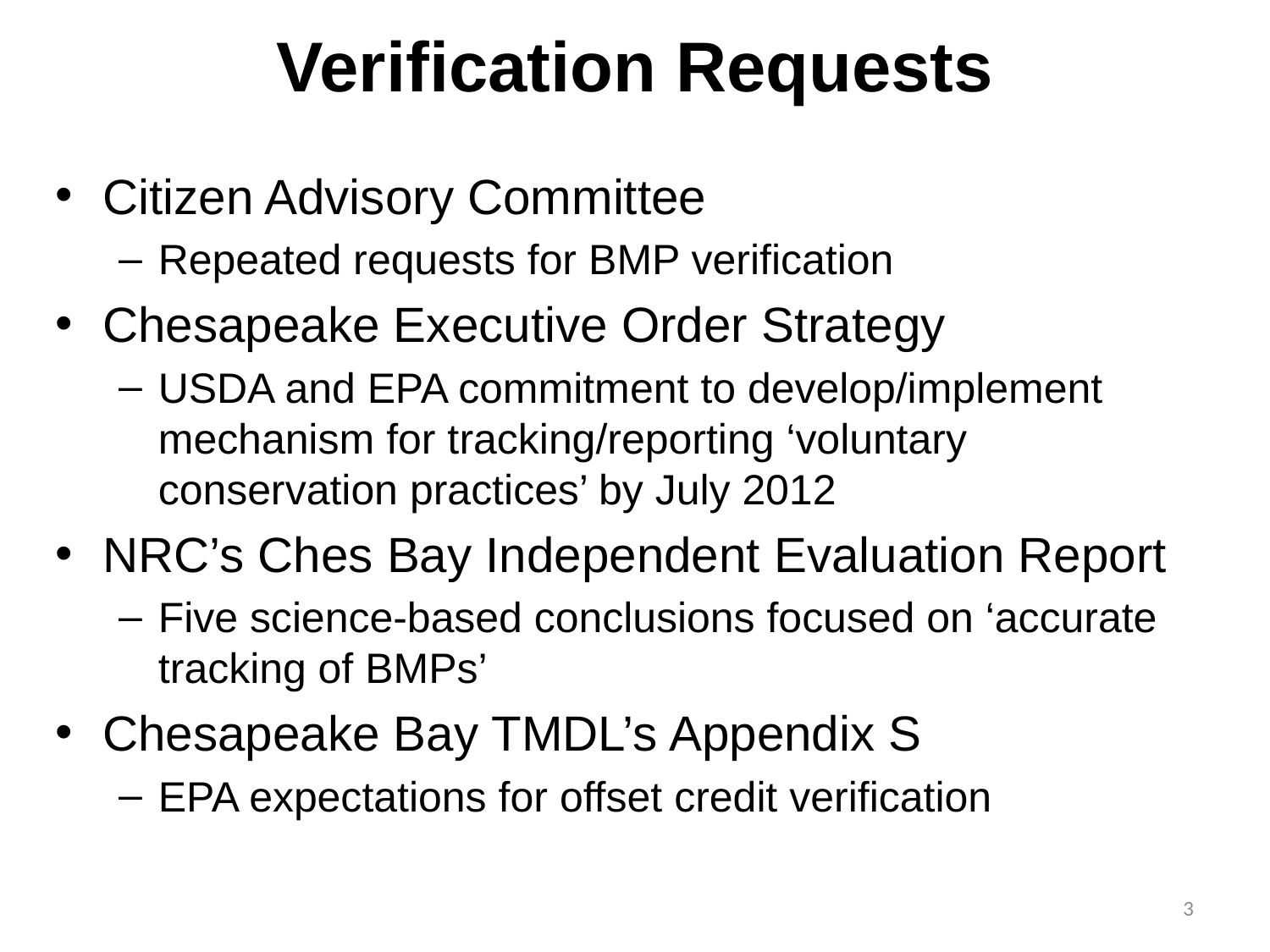

# Verification Requests
Citizen Advisory Committee
Repeated requests for BMP verification
Chesapeake Executive Order Strategy
USDA and EPA commitment to develop/implement mechanism for tracking/reporting ‘voluntary conservation practices’ by July 2012
NRC’s Ches Bay Independent Evaluation Report
Five science-based conclusions focused on ‘accurate tracking of BMPs’
Chesapeake Bay TMDL’s Appendix S
EPA expectations for offset credit verification
3